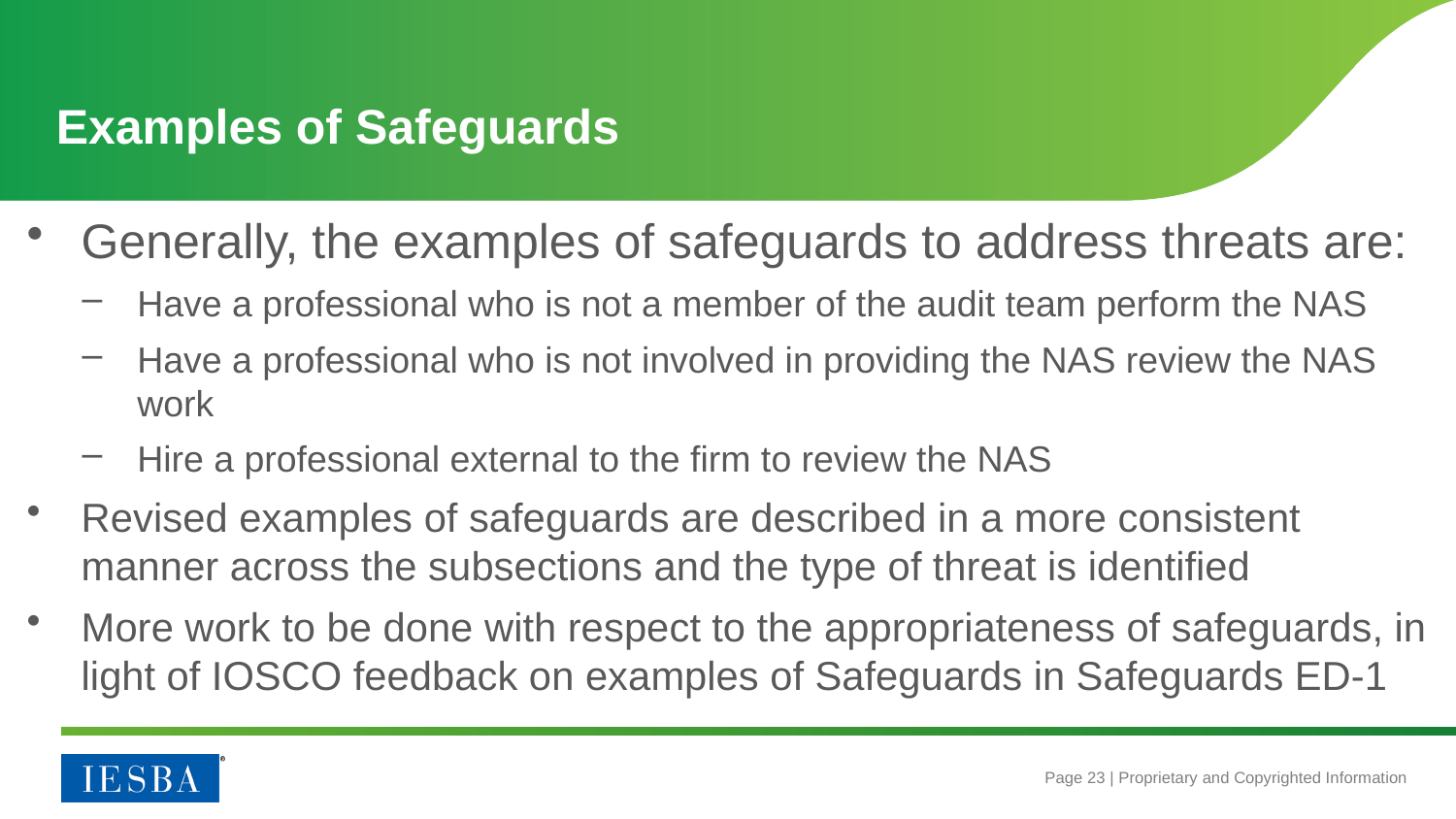

# Examples of Safeguards
Generally, the examples of safeguards to address threats are:
Have a professional who is not a member of the audit team perform the NAS
Have a professional who is not involved in providing the NAS review the NAS work
Hire a professional external to the firm to review the NAS
Revised examples of safeguards are described in a more consistent manner across the subsections and the type of threat is identified
More work to be done with respect to the appropriateness of safeguards, in light of IOSCO feedback on examples of Safeguards in Safeguards ED-1